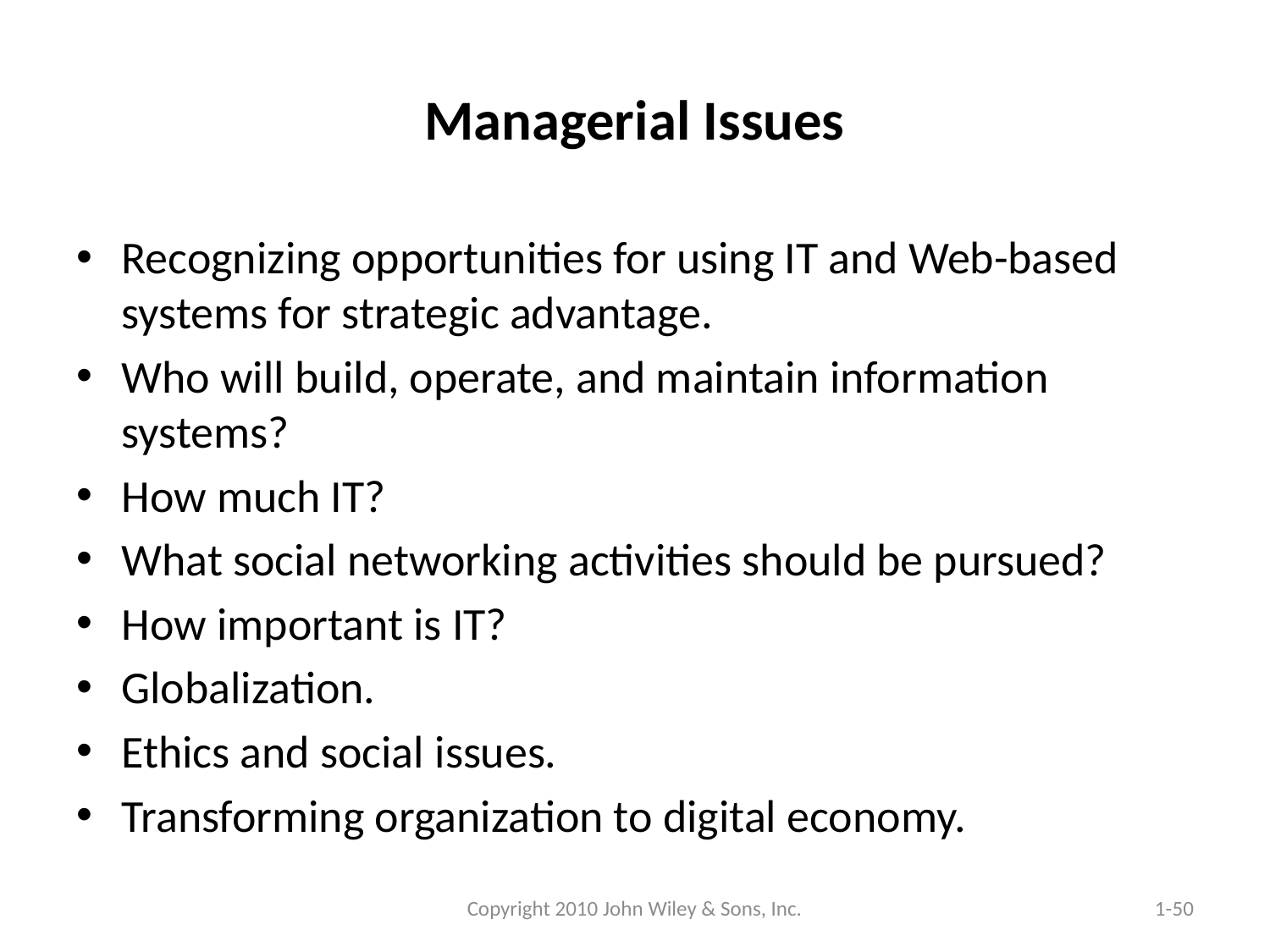

# Managerial Issues
Recognizing opportunities for using IT and Web-based systems for strategic advantage.
Who will build, operate, and maintain information systems?
How much IT?
What social networking activities should be pursued?
How important is IT?
Globalization.
Ethics and social issues.
Transforming organization to digital economy.
Copyright 2010 John Wiley & Sons, Inc.
1-50